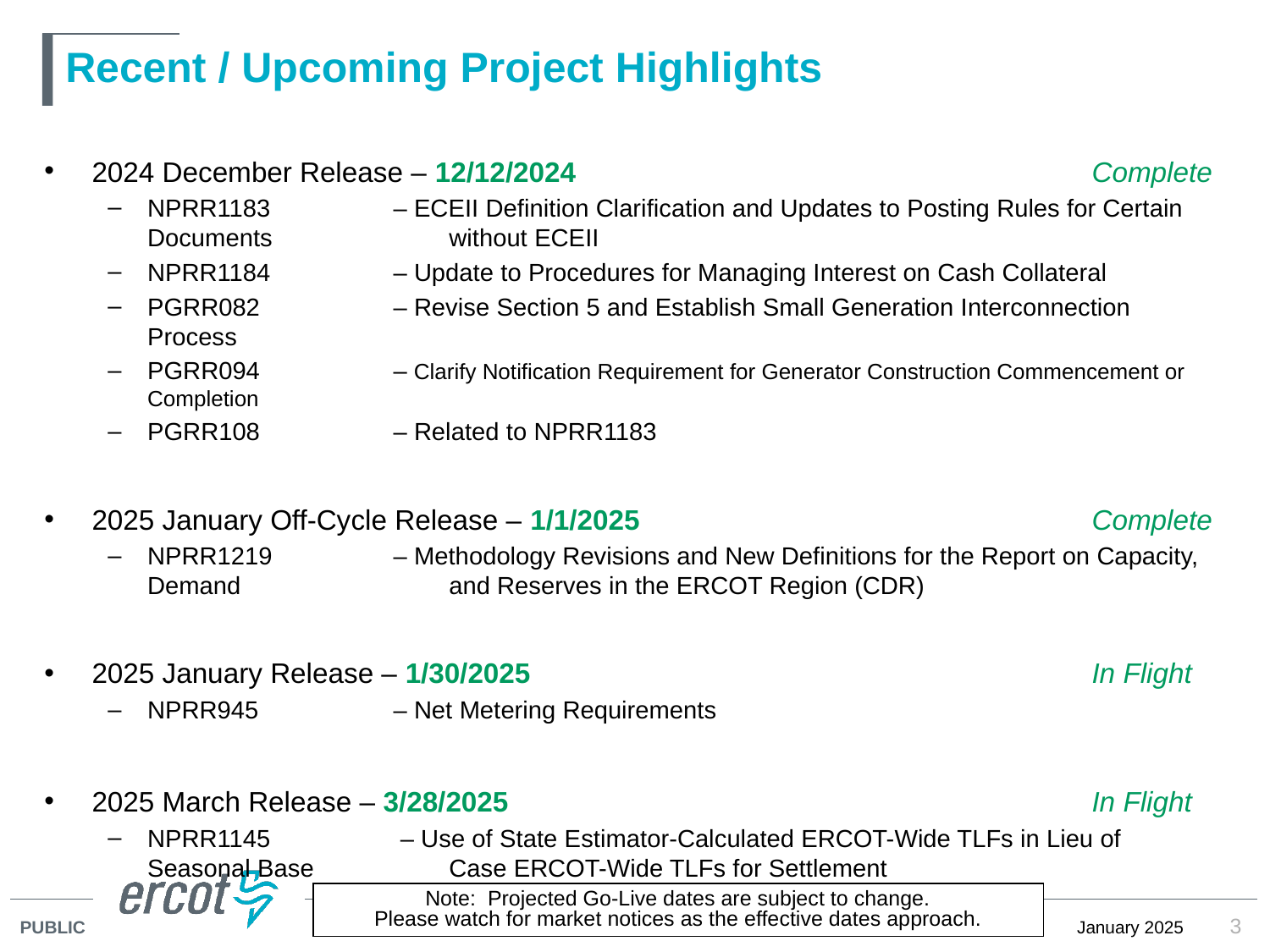

# Recent / Upcoming Project Highlights

2024 December Release – 12/12/2024	Complete
NPRR1183	– ECEII Definition Clarification and Updates to Posting Rules for Certain Documents 			without ECEII
NPRR1184	– Update to Procedures for Managing Interest on Cash Collateral
PGRR082	– Revise Section 5 and Establish Small Generation Interconnection Process
PGRR094	– Clarify Notification Requirement for Generator Construction Commencement or Completion
PGRR108	– Related to NPRR1183

2025 January Off-Cycle Release – 1/1/2025	Complete
NPRR1219	– Methodology Revisions and New Definitions for the Report on Capacity, Demand 			and Reserves in the ERCOT Region (CDR)

2025 January Release – 1/30/2025	In Flight
NPRR945	– Net Metering Requirements

2025 March Release – 3/28/2025	In Flight
NPRR1145	 – Use of State Estimator-Calculated ERCOT-Wide TLFs in Lieu of Seasonal Base 			Case ERCOT-Wide TLFs for Settlement
Note:  Projected Go-Live dates are subject to change.
Please watch for market notices as the effective dates approach.
3